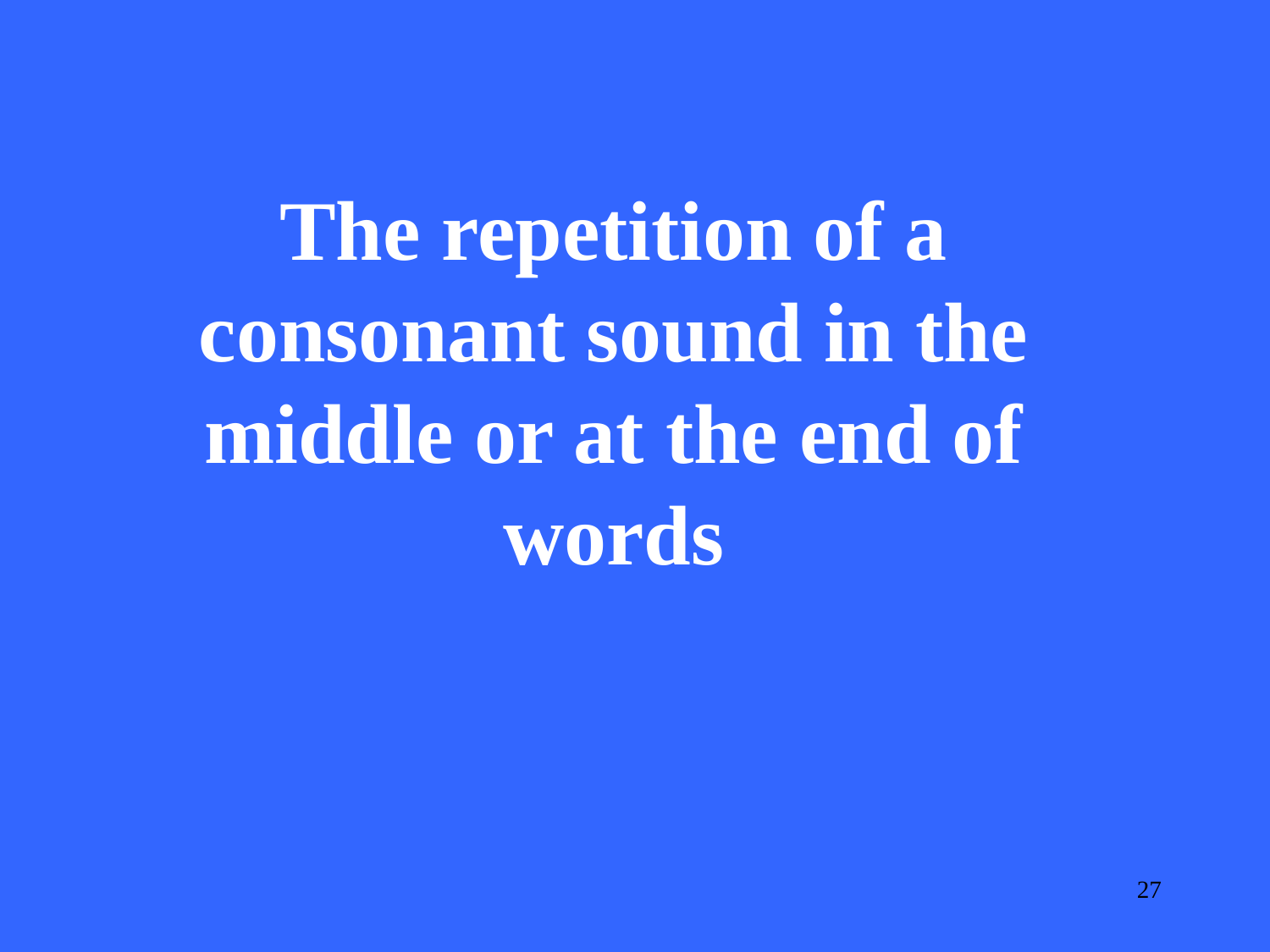

The repetition of a consonant sound in the middle or at the end of words

27